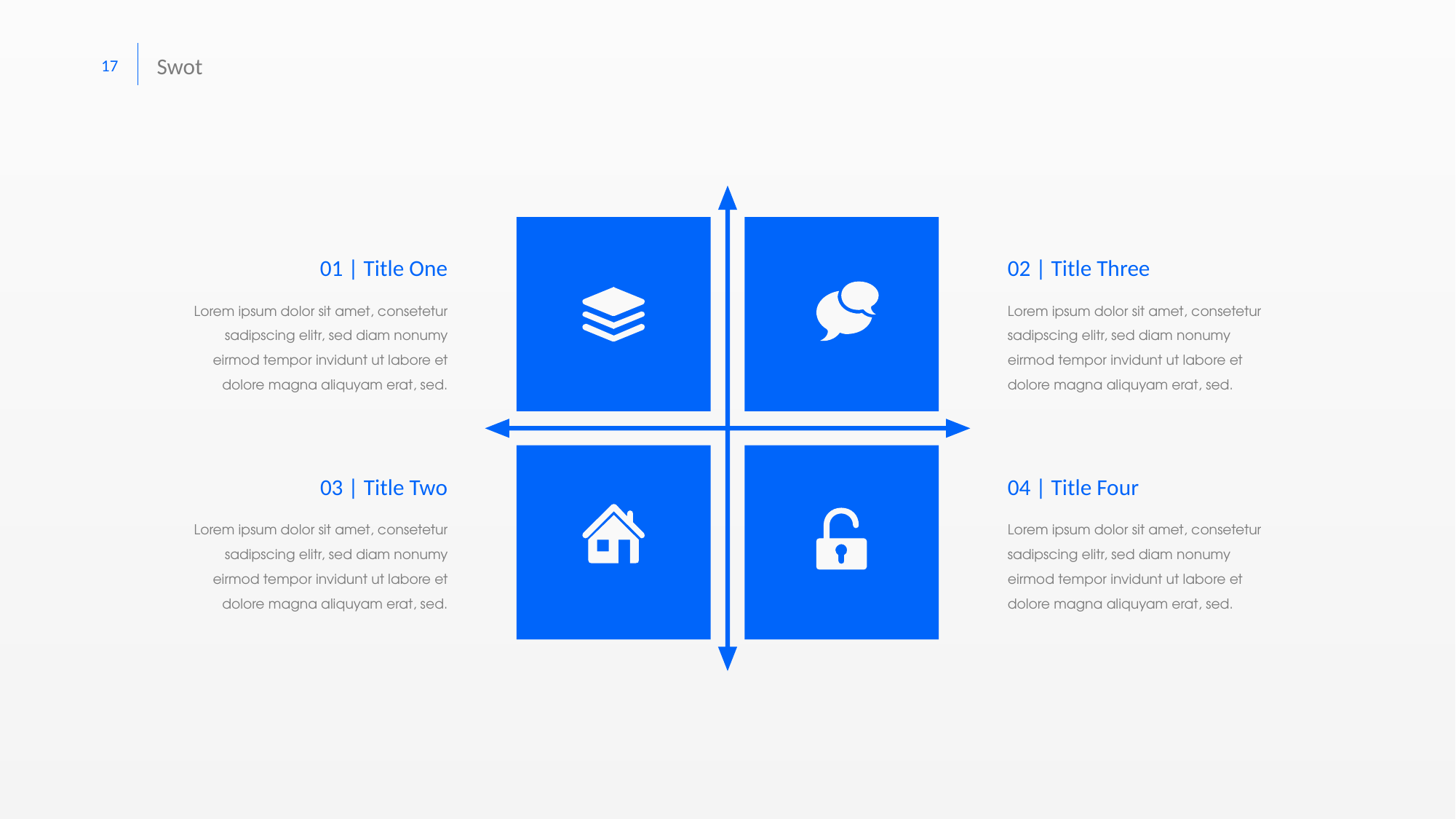

Swot

01 | Title One
02 | Title Three

Lorem ipsum dolor sit amet, consetetur sadipscing elitr, sed diam nonumy eirmod tempor invidunt ut labore et dolore magna aliquyam erat, sed.
Lorem ipsum dolor sit amet, consetetur sadipscing elitr, sed diam nonumy eirmod tempor invidunt ut labore et dolore magna aliquyam erat, sed.

03 | Title Two
04 | Title Four

Lorem ipsum dolor sit amet, consetetur sadipscing elitr, sed diam nonumy eirmod tempor invidunt ut labore et dolore magna aliquyam erat, sed.
Lorem ipsum dolor sit amet, consetetur sadipscing elitr, sed diam nonumy eirmod tempor invidunt ut labore et dolore magna aliquyam erat, sed.